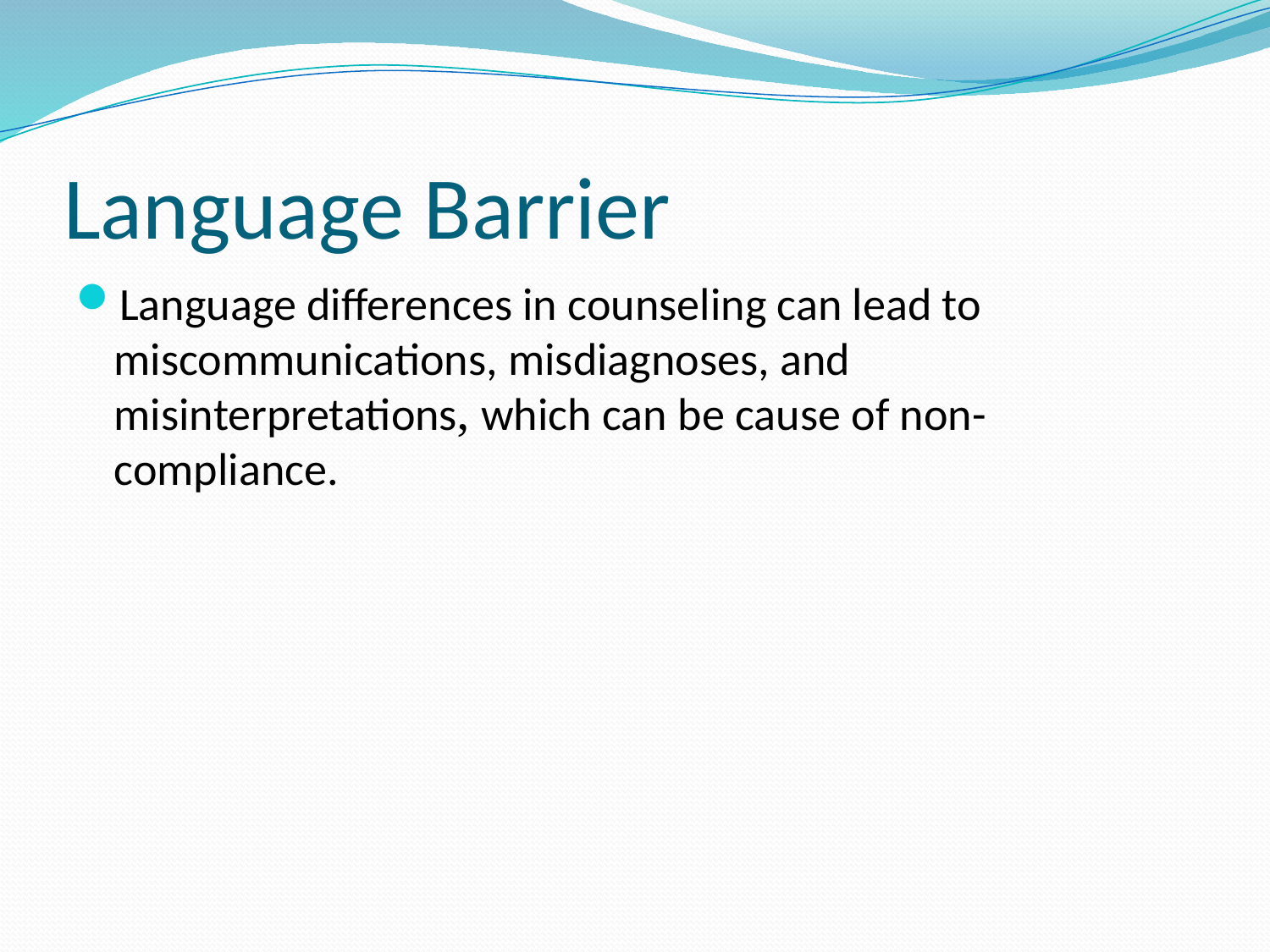

# Language Barrier
Language differences in counseling can lead to miscommunications, misdiagnoses, and misinterpretations, which can be cause of non-compliance.